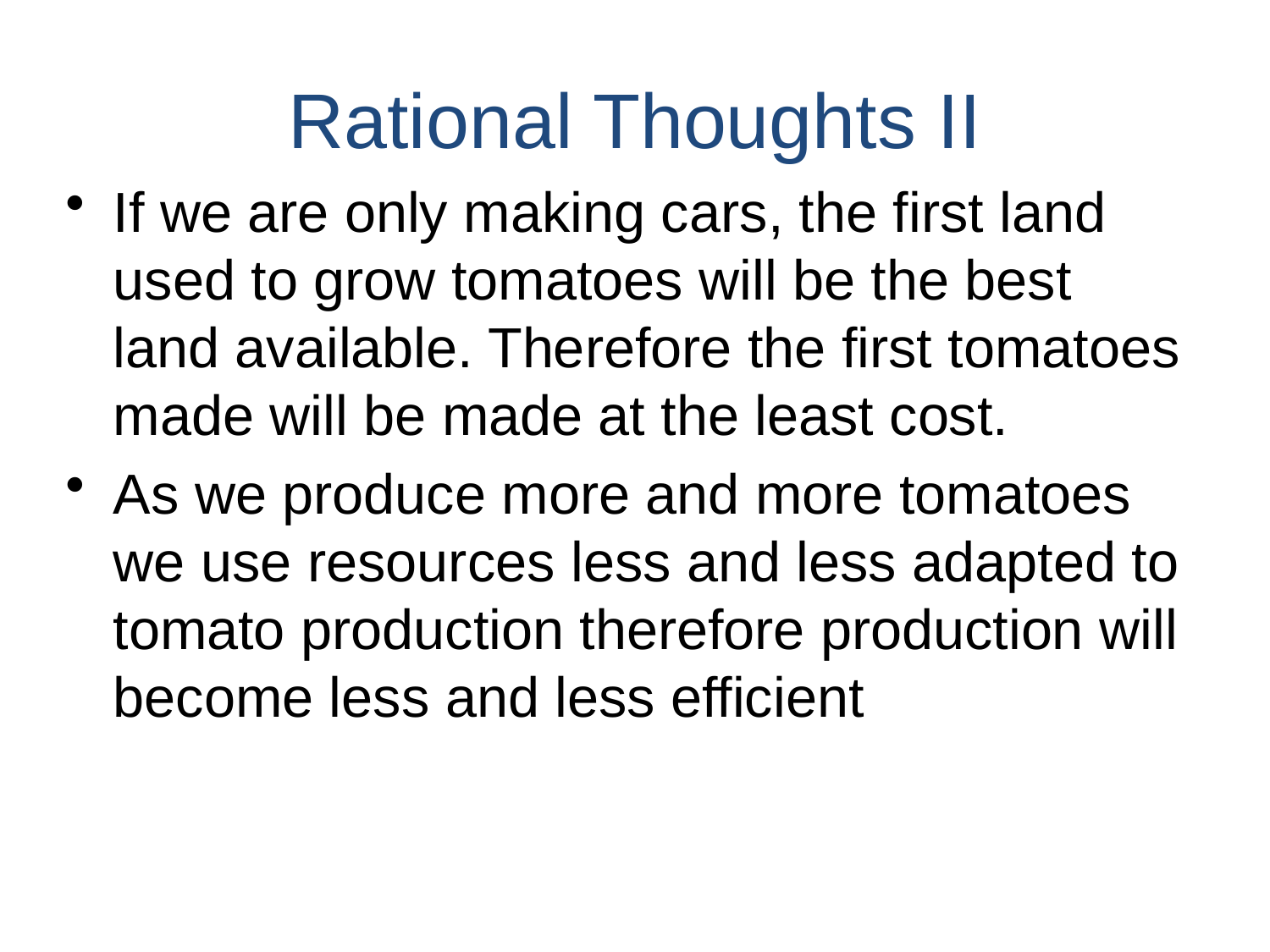

Rational Thoughts II
If we are only making cars, the first land used to grow tomatoes will be the best land available. Therefore the first tomatoes made will be made at the least cost.
As we produce more and more tomatoes we use resources less and less adapted to tomato production therefore production will become less and less efficient